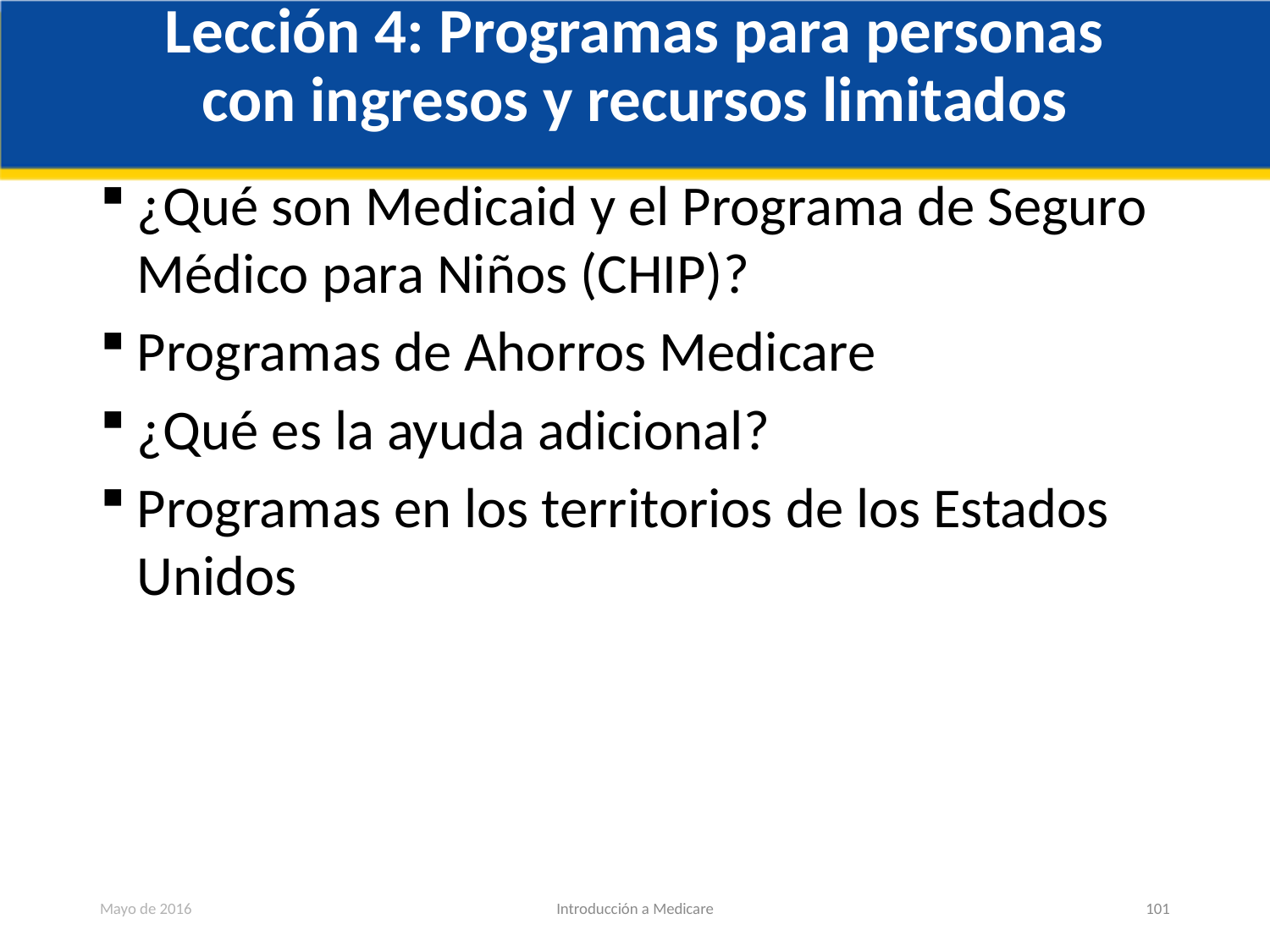

# Lección 4: Programas para personas con ingresos y recursos limitados
¿Qué son Medicaid y el Programa de Seguro Médico para Niños (CHIP)?
Programas de Ahorros Medicare
¿Qué es la ayuda adicional?
Programas en los territorios de los Estados Unidos
Mayo de 2016
Introducción a Medicare
101